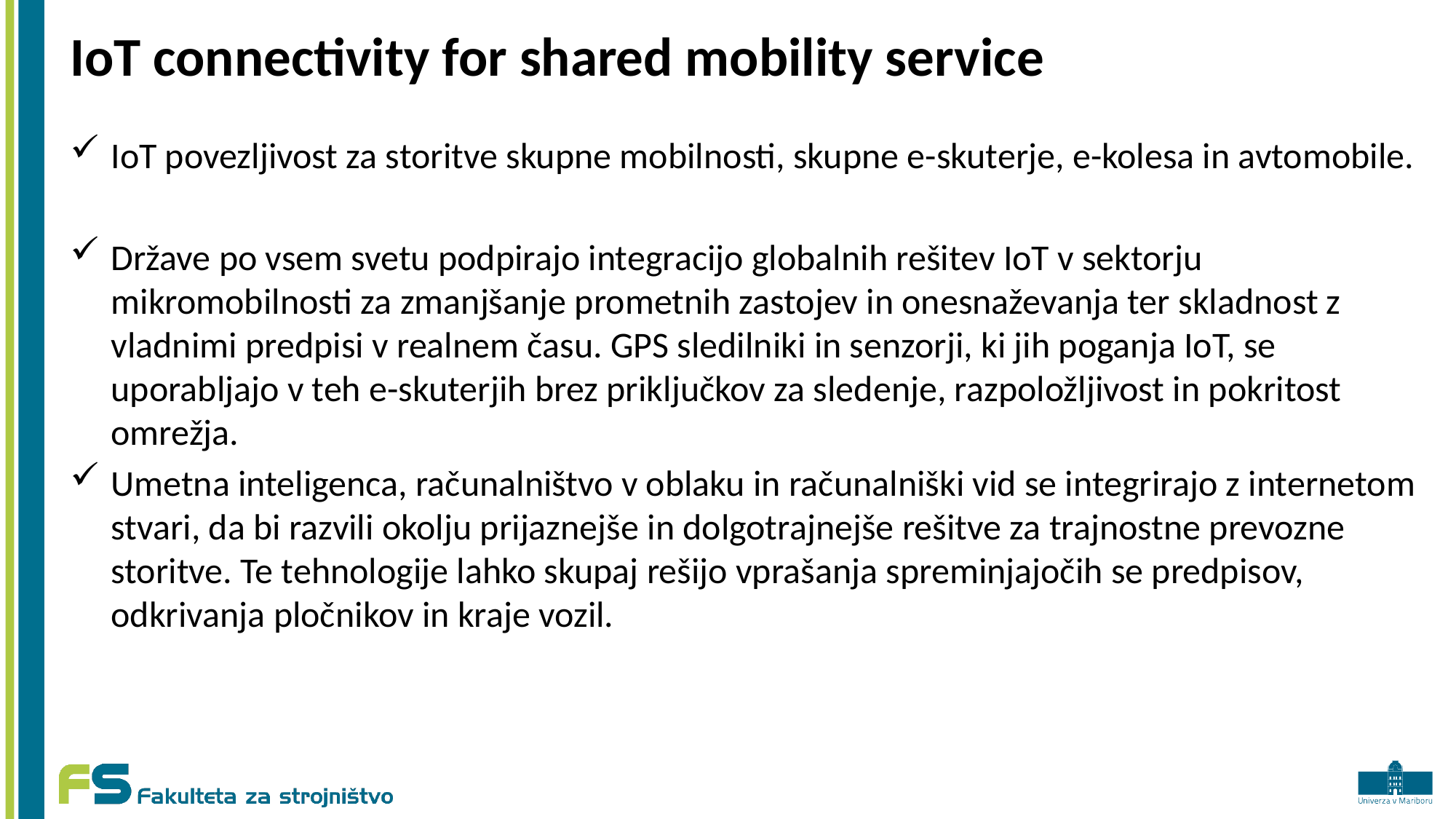

# IoT connectivity for shared mobility service
IoT povezljivost za storitve skupne mobilnosti, skupne e-skuterje, e-kolesa in avtomobile.

Države po vsem svetu podpirajo integracijo globalnih rešitev IoT v sektorju mikromobilnosti za zmanjšanje prometnih zastojev in onesnaževanja ter skladnost z vladnimi predpisi v realnem času. GPS sledilniki in senzorji, ki jih poganja IoT, se uporabljajo v teh e-skuterjih brez priključkov za sledenje, razpoložljivost in pokritost omrežja.
Umetna inteligenca, računalništvo v oblaku in računalniški vid se integrirajo z internetom stvari, da bi razvili okolju prijaznejše in dolgotrajnejše rešitve za trajnostne prevozne storitve. Te tehnologije lahko skupaj rešijo vprašanja spreminjajočih se predpisov, odkrivanja pločnikov in kraje vozil.